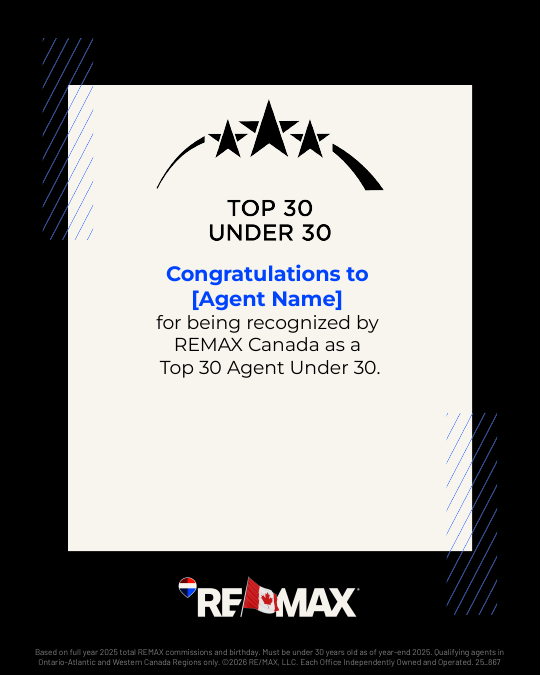

Congratulations to
[Agent Name]
for being recognized by
REMAX Canada as a
Top 30 Agent Under 30.